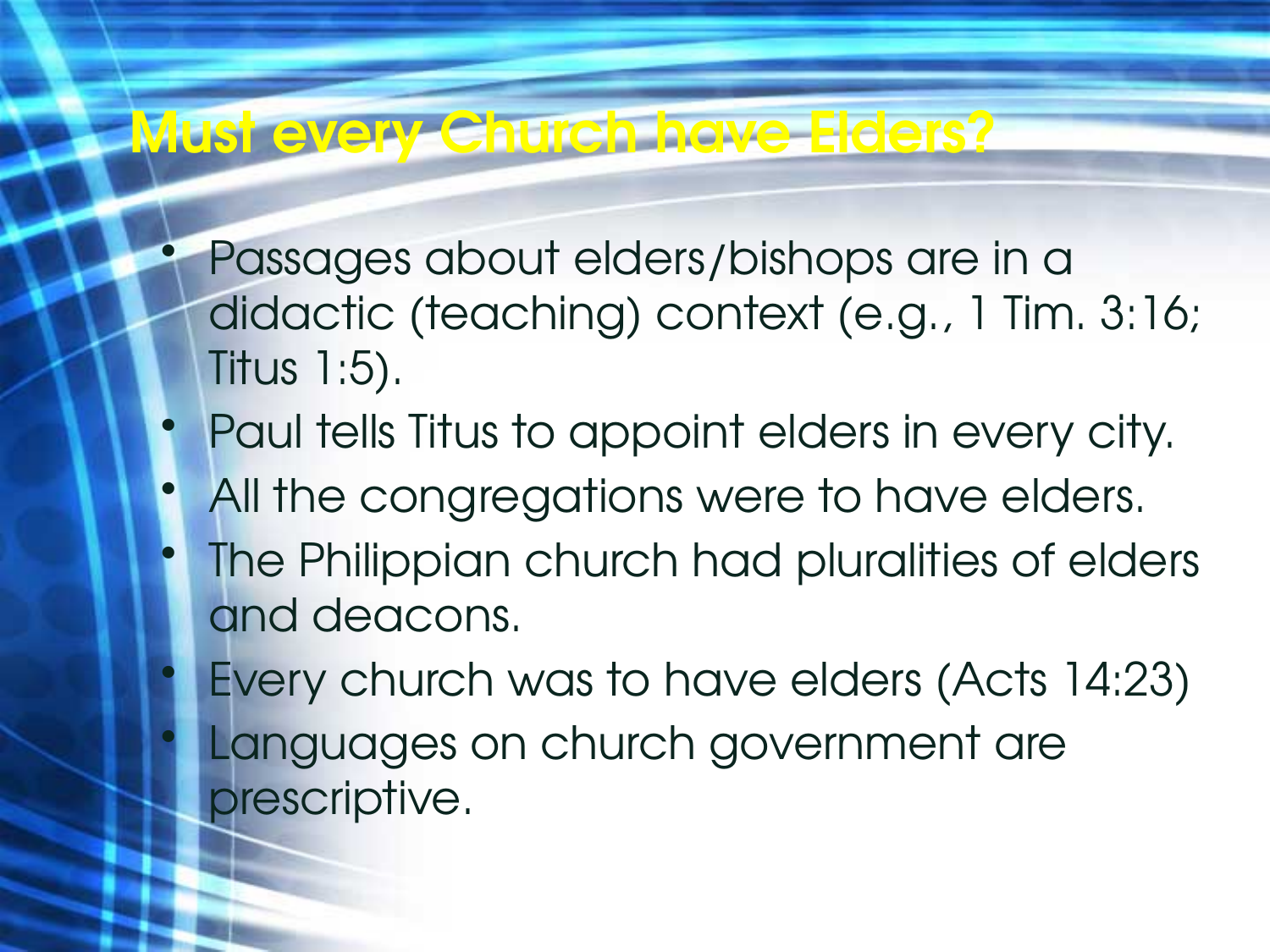

# Must every Church have Elders?
Passages about elders/bishops are in a didactic (teaching) context (e.g., 1 Tim. 3:16; Titus 1:5).
Paul tells Titus to appoint elders in every city.
All the congregations were to have elders.
The Philippian church had pluralities of elders and deacons.
Every church was to have elders (Acts 14:23)
Languages on church government are prescriptive.